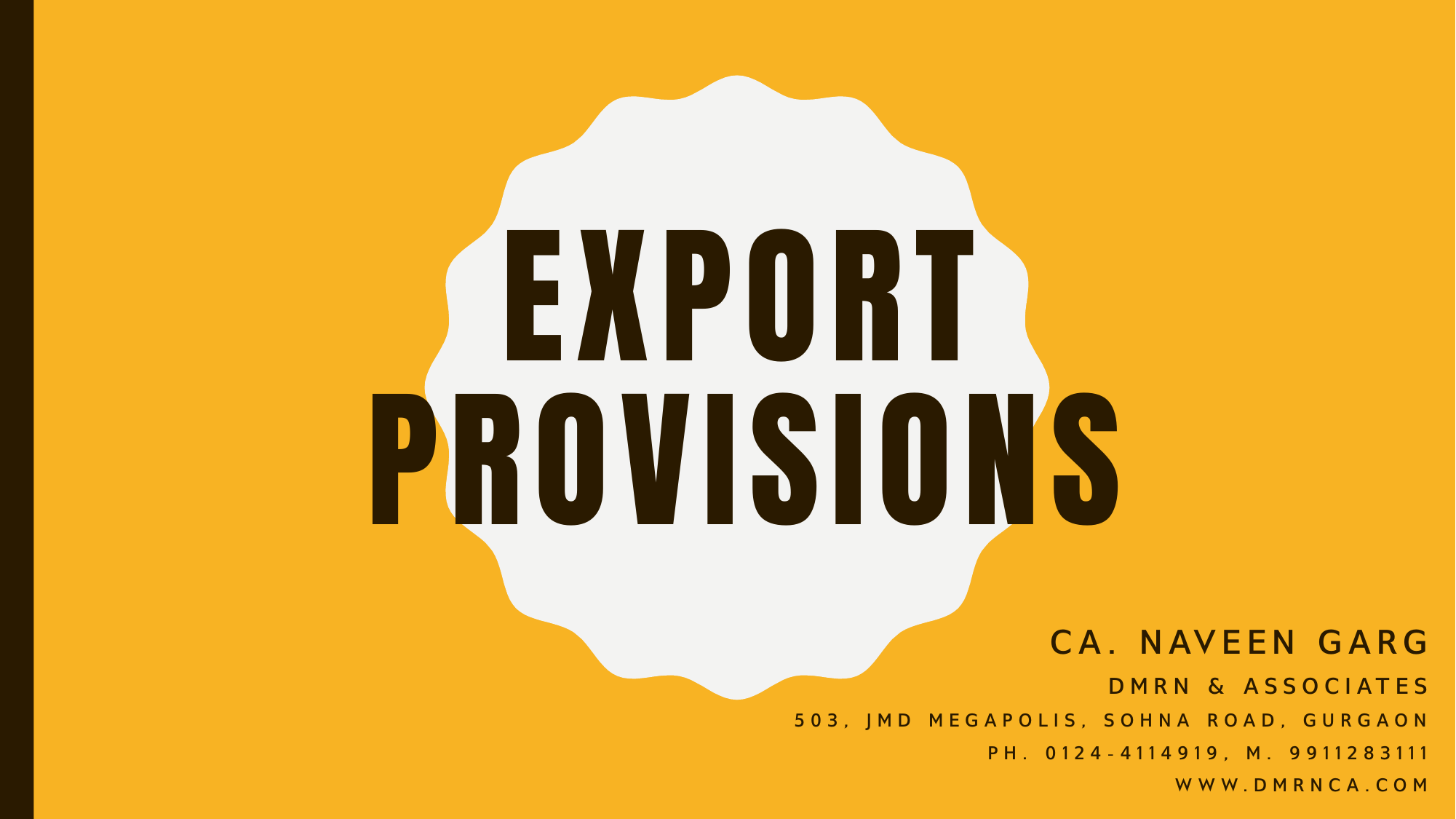

# Export Provisions
CA. Naveen Garg
DMRN & ASSOCIATES
503, JMD Megapolis, Sohna Road, Gurgaon
Ph. 0124-4114919, M. 9911283111
www.dmrnca.com